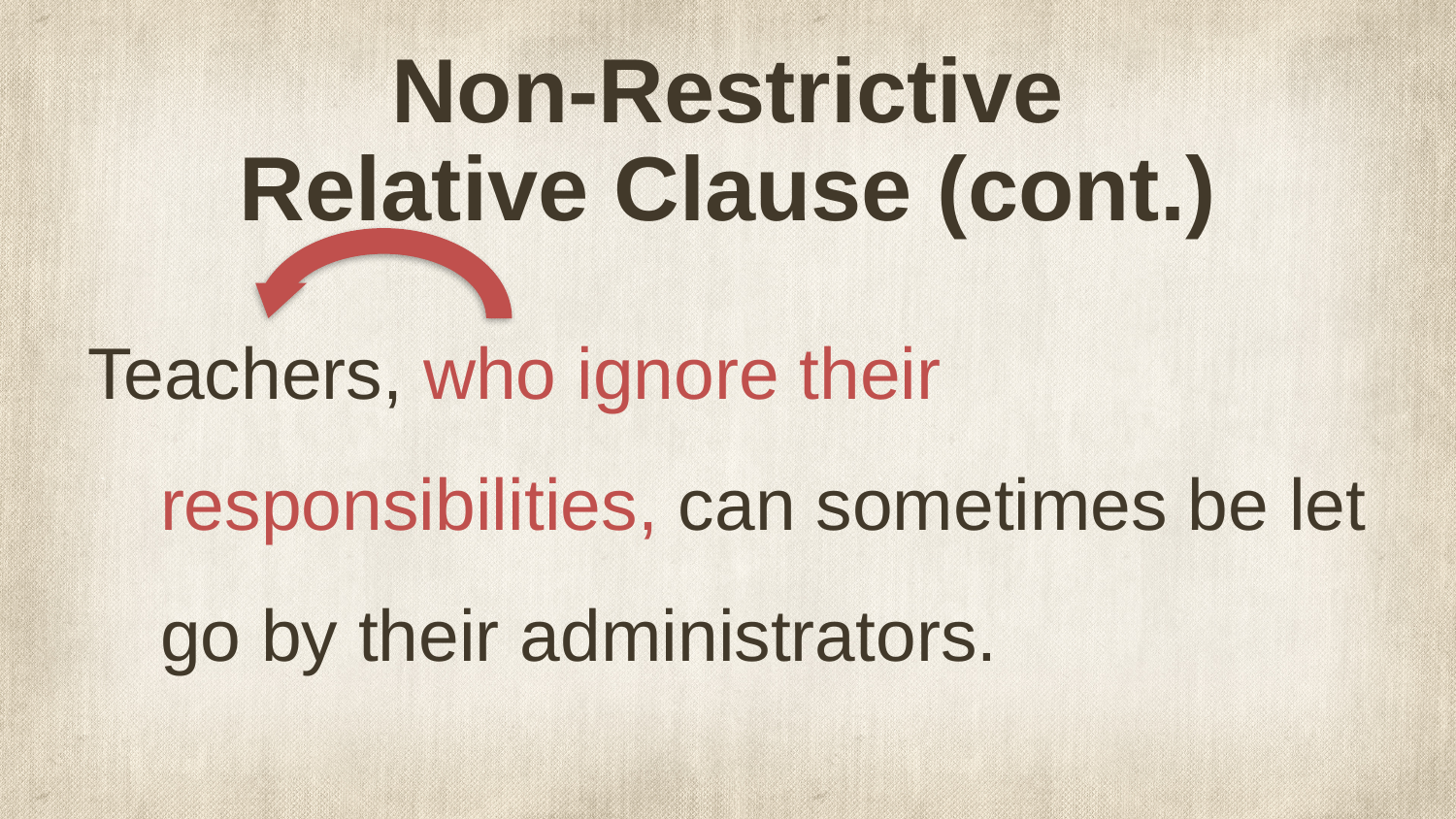

# Non-Restrictive Relative Clause (cont.)

Teachers, who ignore their responsibilities, can sometimes be let go by their administrators.